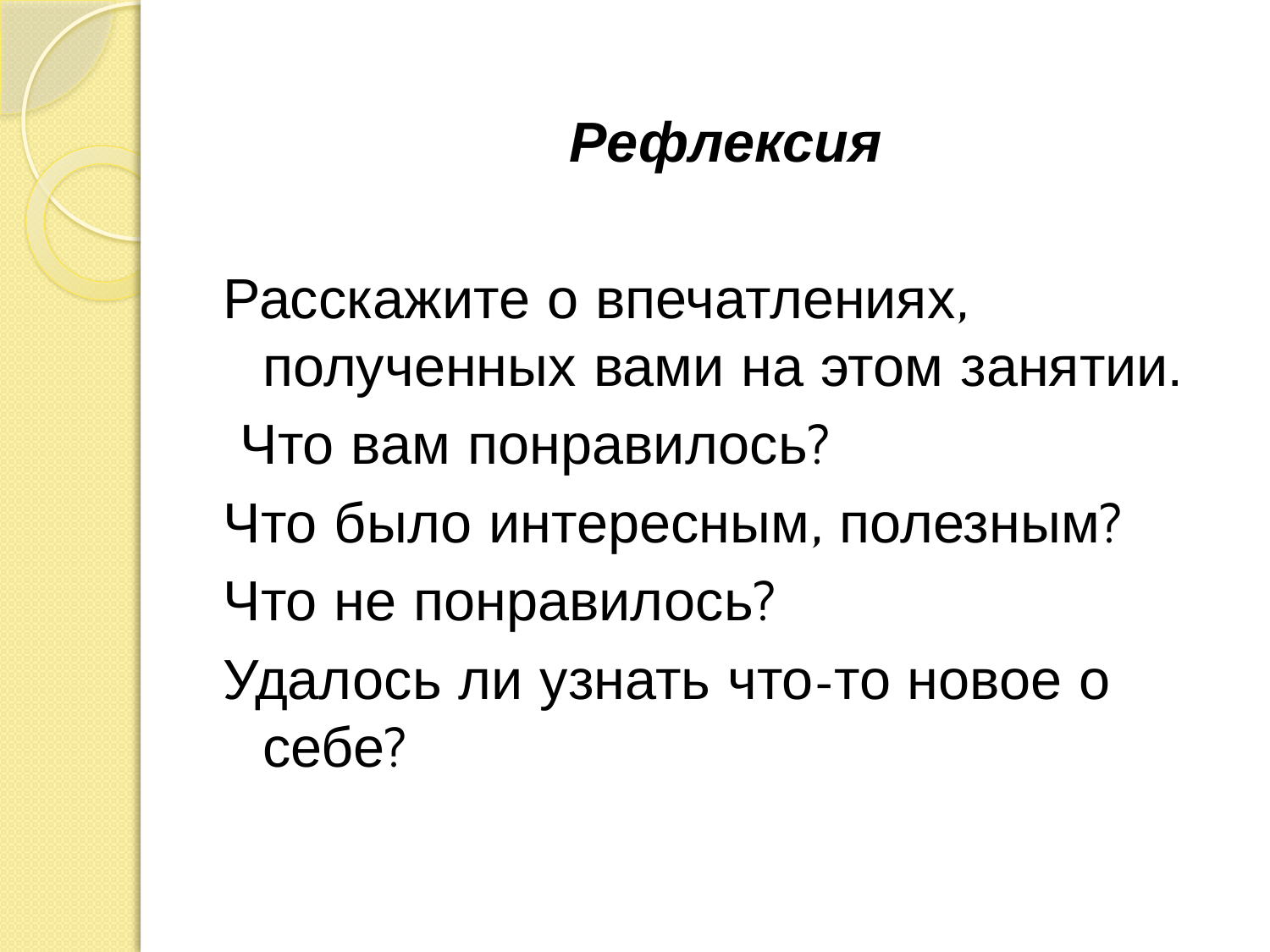

Рефлексия

Расскажите о впечатлениях, полученных вами на этом занятии.
 Что вам понравилось?
Что было интересным, полезным?
Что не понравилось?
Удалось ли узнать что-то новое о себе?